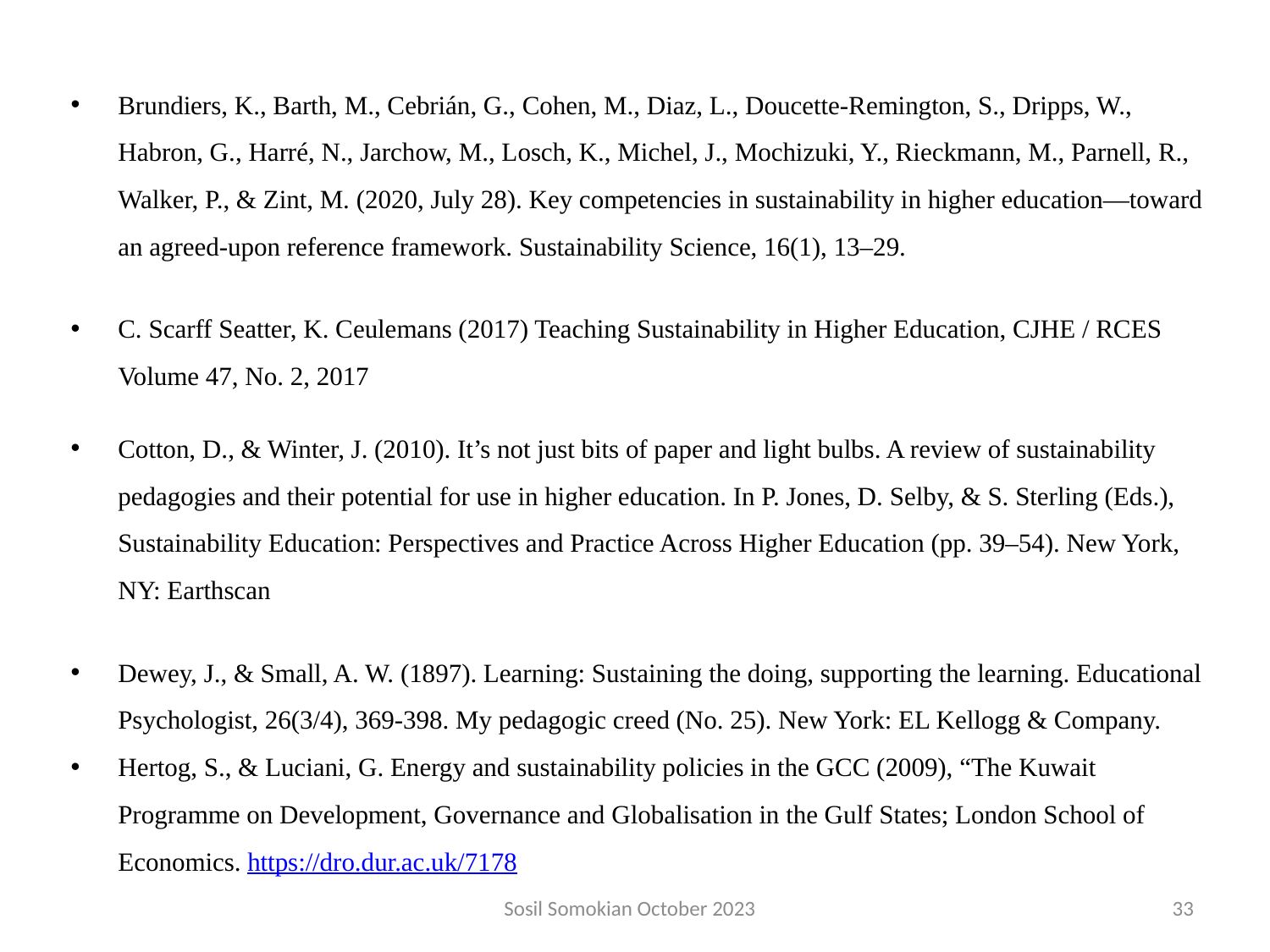

Brundiers, K., Barth, M., Cebrián, G., Cohen, M., Diaz, L., Doucette-Remington, S., Dripps, W., Habron, G., Harré, N., Jarchow, M., Losch, K., Michel, J., Mochizuki, Y., Rieckmann, M., Parnell, R., Walker, P., & Zint, M. (2020, July 28). Key competencies in sustainability in higher education—toward an agreed-upon reference framework. Sustainability Science, 16(1), 13–29.

C. Scarff Seatter, K. Ceulemans (2017) Teaching Sustainability in Higher Education, CJHE / RCES Volume 47, No. 2, 2017

Cotton, D., & Winter, J. (2010). It’s not just bits of paper and light bulbs. A review of sustainability pedagogies and their potential for use in higher education. In P. Jones, D. Selby, & S. Sterling (Eds.), Sustainability Education: Perspectives and Practice Across Higher Education (pp. 39–54). New York, NY: Earthscan

Dewey, J., & Small, A. W. (1897). Learning: Sustaining the doing, supporting the learning. Educational Psychologist, 26(3/4), 369-398. My pedagogic creed (No. 25). New York: EL Kellogg & Company.
Hertog, S., & Luciani, G. Energy and sustainability policies in the GCC (2009), “The Kuwait Programme on Development, Governance and Globalisation in the Gulf States; London School of Economics. https://dro.dur.ac.uk/7178

Sosil Somokian October 2023
33